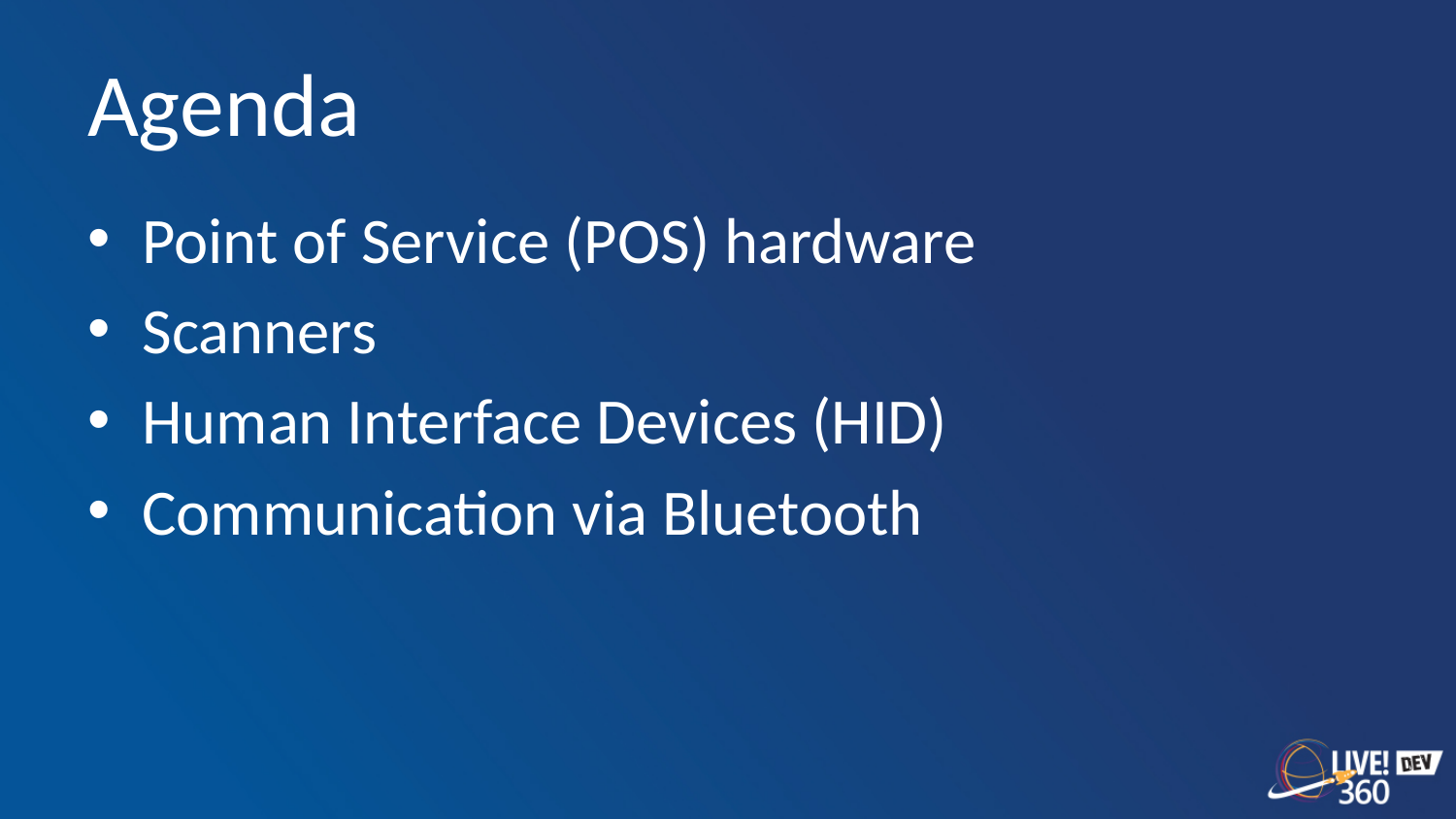

# Agenda
Point of Service (POS) hardware
Scanners
Human Interface Devices (HID)
Communication via Bluetooth